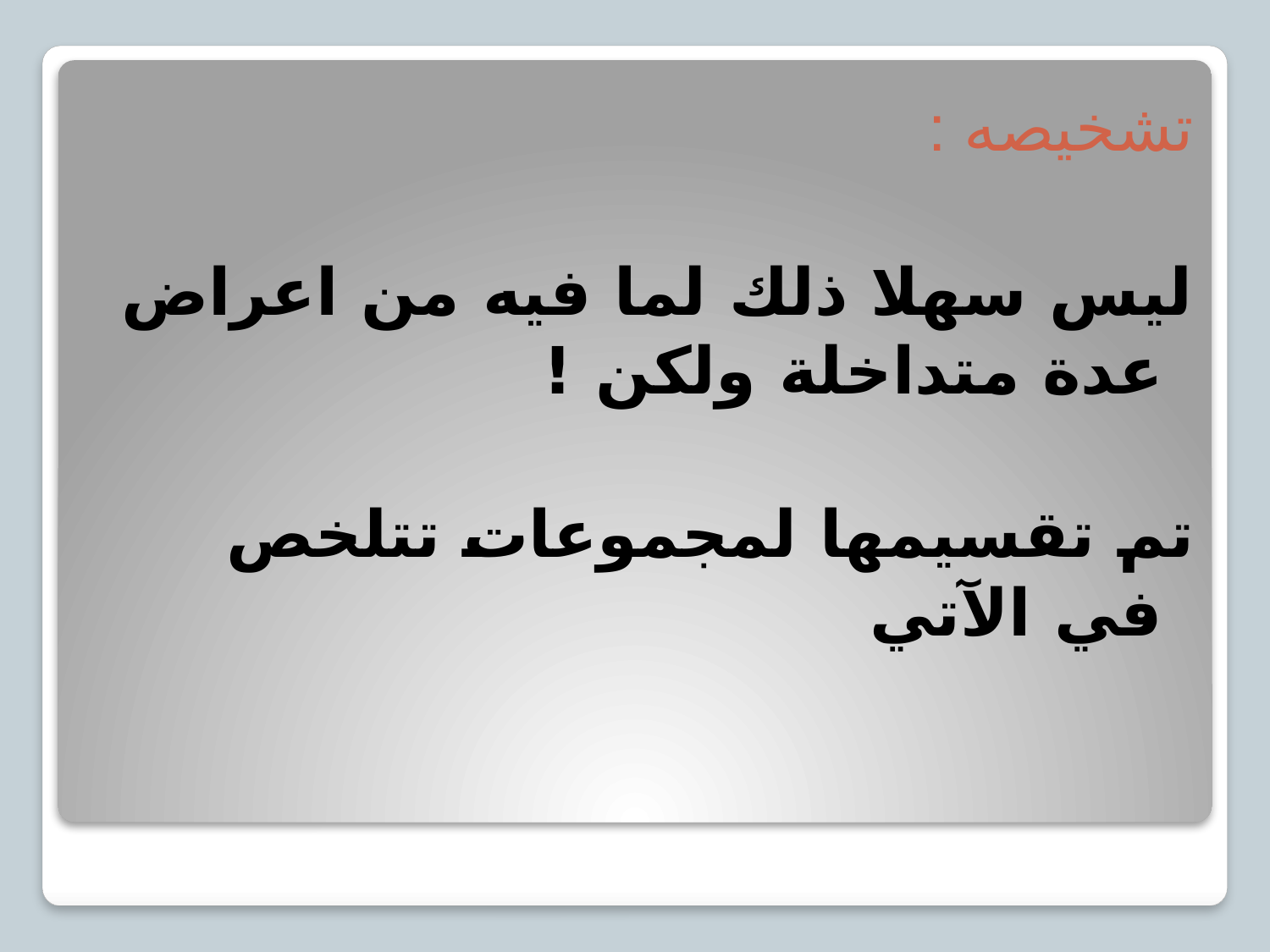

تشخيصه :

ليس سهلا ذلك لما فيه من اعراض عدة متداخلة ولكن !

تم تقسيمها لمجموعات تتلخص في الآتي
#